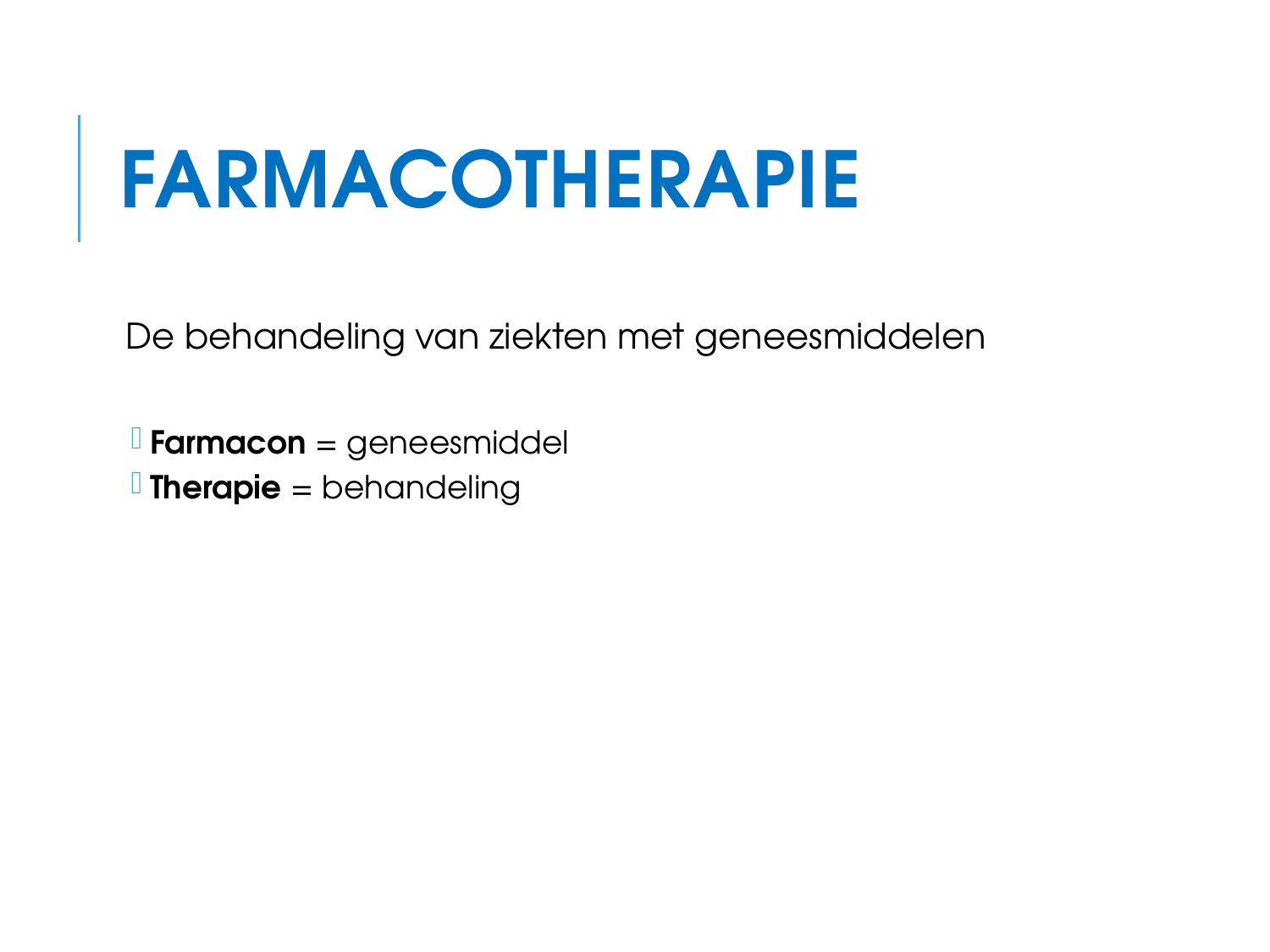

# Farmacotherapie
De behandeling van ziekten met geneesmiddelen

Farmacon = geneesmiddel
Therapie = behandeling